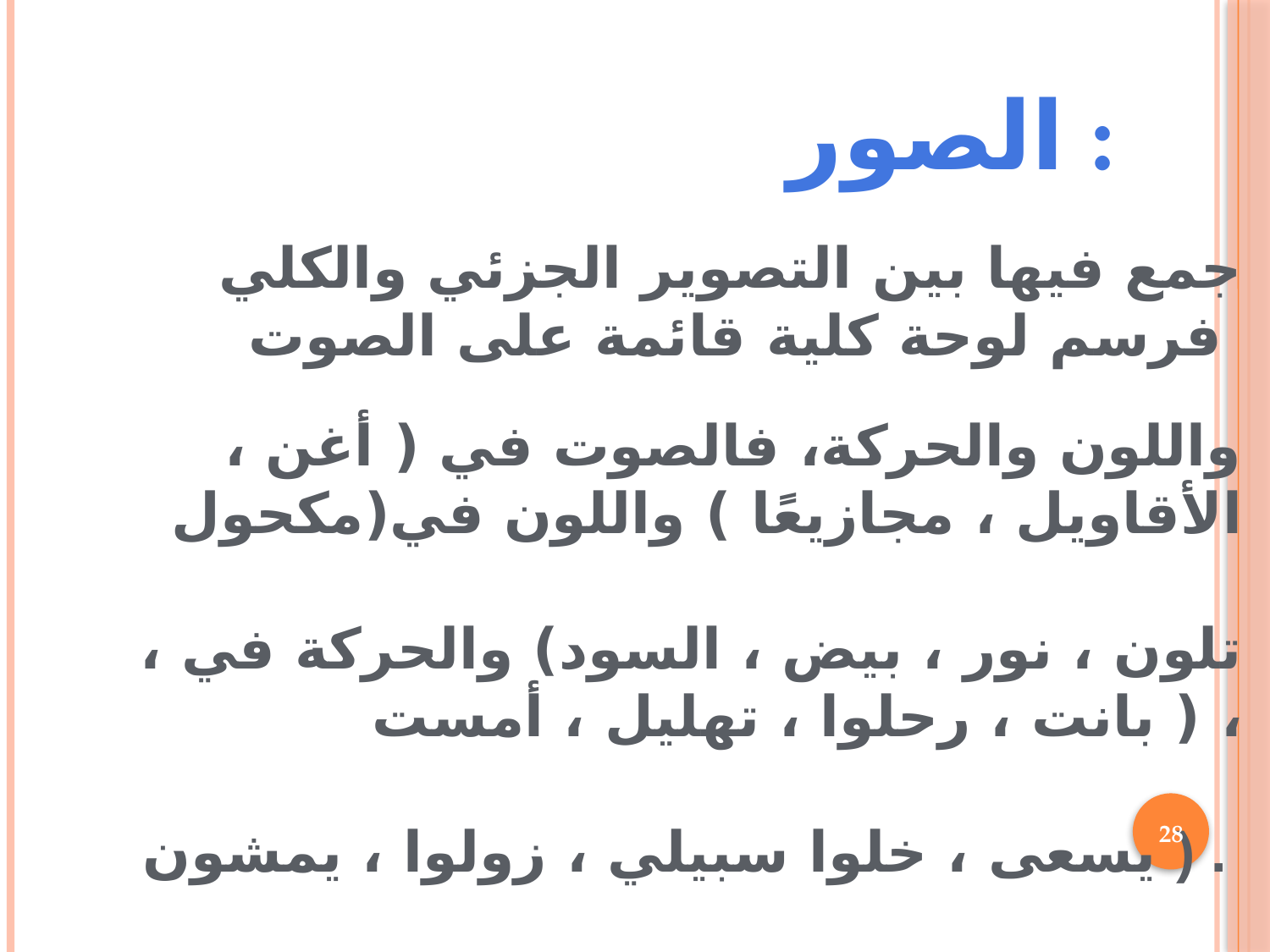

الصور :

  جمع فيها بين التصوير الجزئي والكلي فرسم لوحة كلية قائمة على الصوت

 واللون والحركة، فالصوت في ( أغن ، الأقاويل ، مجازيعًا ) واللون في(مكحول

 ، تلون ، نور ، بيض ، السود) والحركة في ( بانت ، رحلوا ، تهليل ، أمست ،

 يسعى ، خلوا سبيلي ، زولوا ، يمشون ) .

28